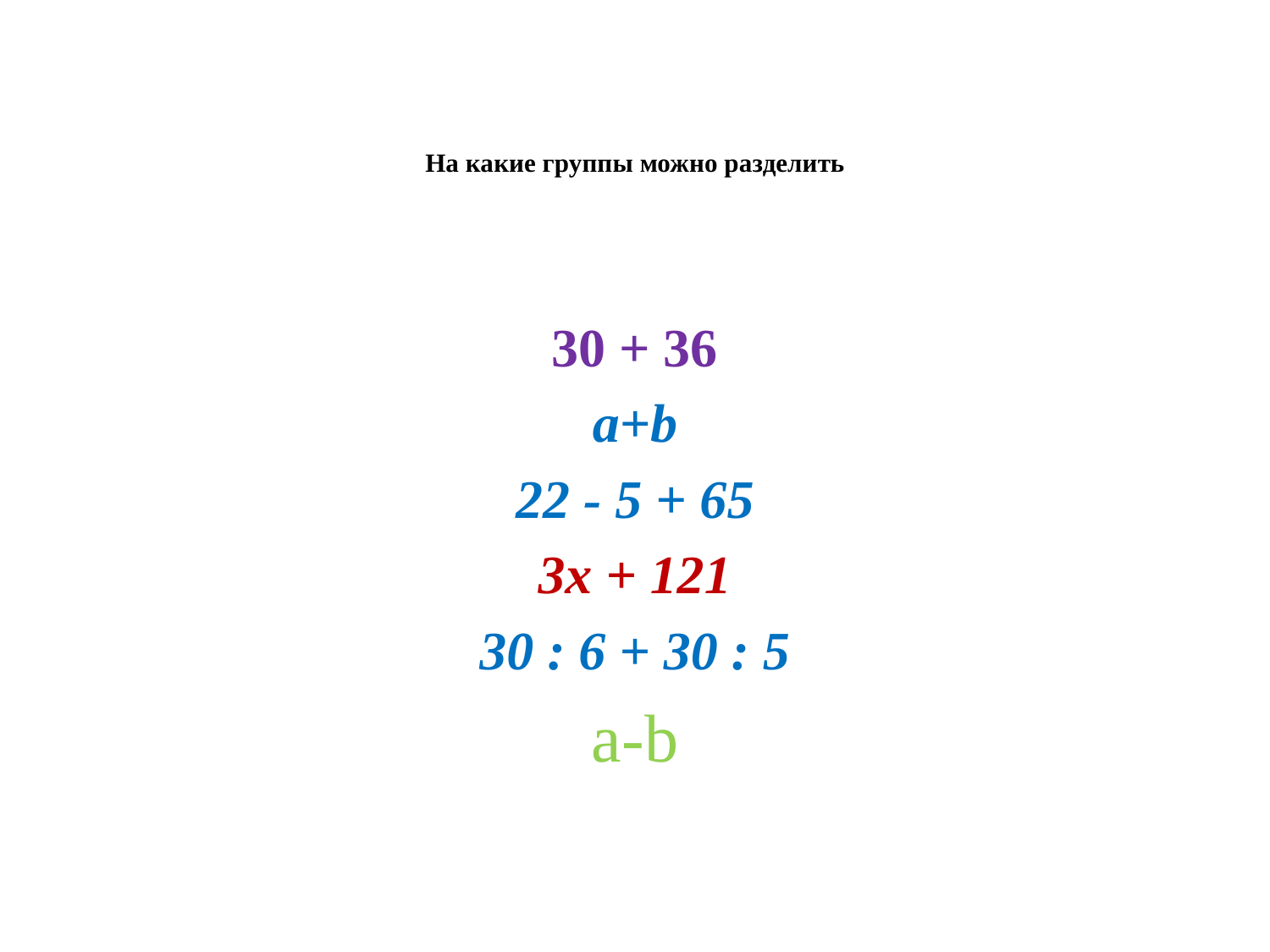

# На какие группы можно разделить
30 + 36
a+b
22 - 5 + 65
3х + 121
30 : 6 + 30 : 5
a-b